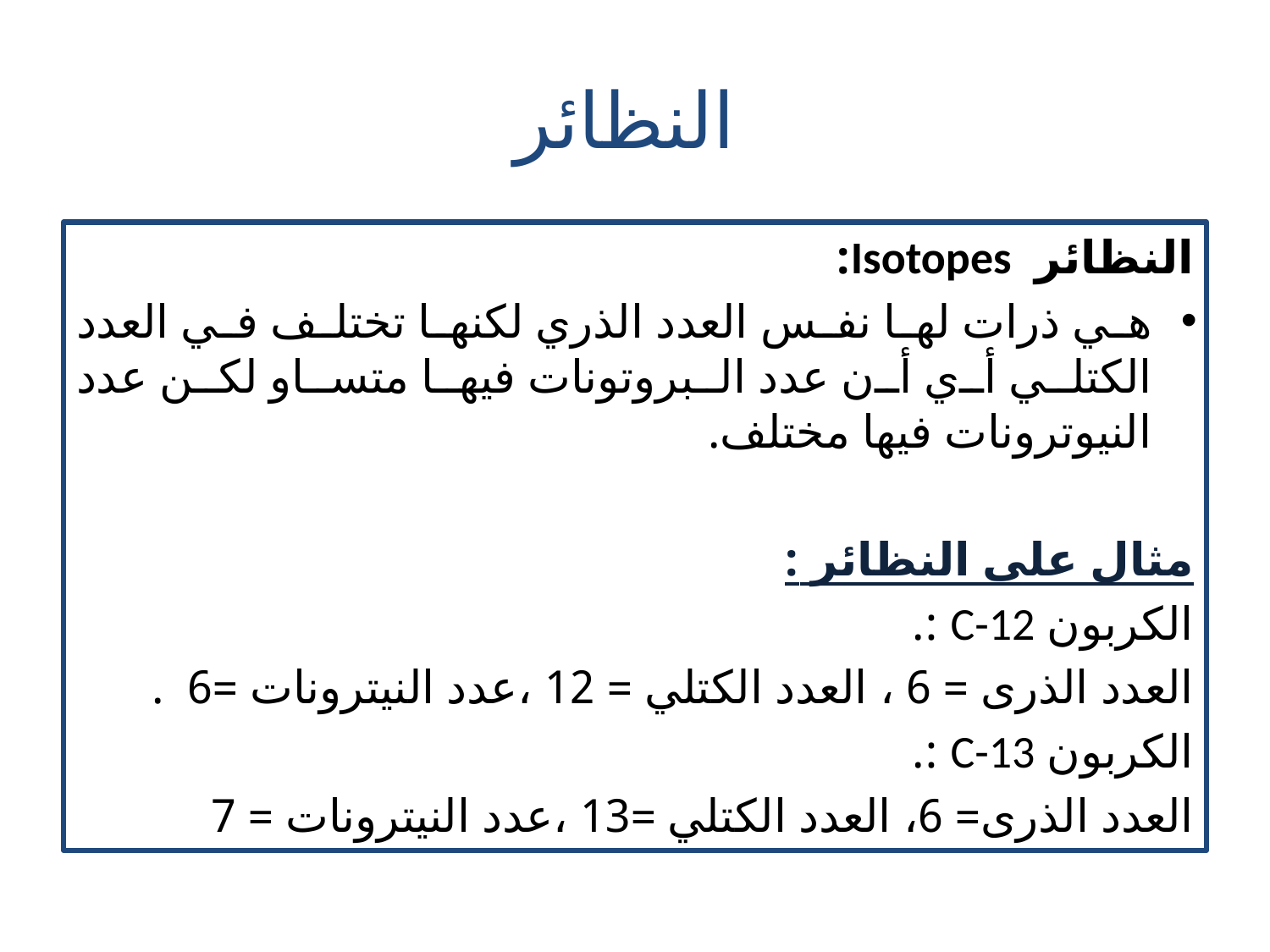

# النظائر
النظائر  Isotopes:
هي ذرات لها نفس العدد الذري لكنها تختلف في العدد الكتلي أي أن عدد البروتونات فيها متساو لكن عدد النيوترونات فيها مختلف.

مثال على النظائر :
الكربون C-12 :.
العدد الذرى = 6 ، العدد الكتلي = 12 ،عدد النيترونات =6  .
الكربون C-13 :.
العدد الذرى= 6، العدد الكتلي =13 ،عدد النيترونات = 7